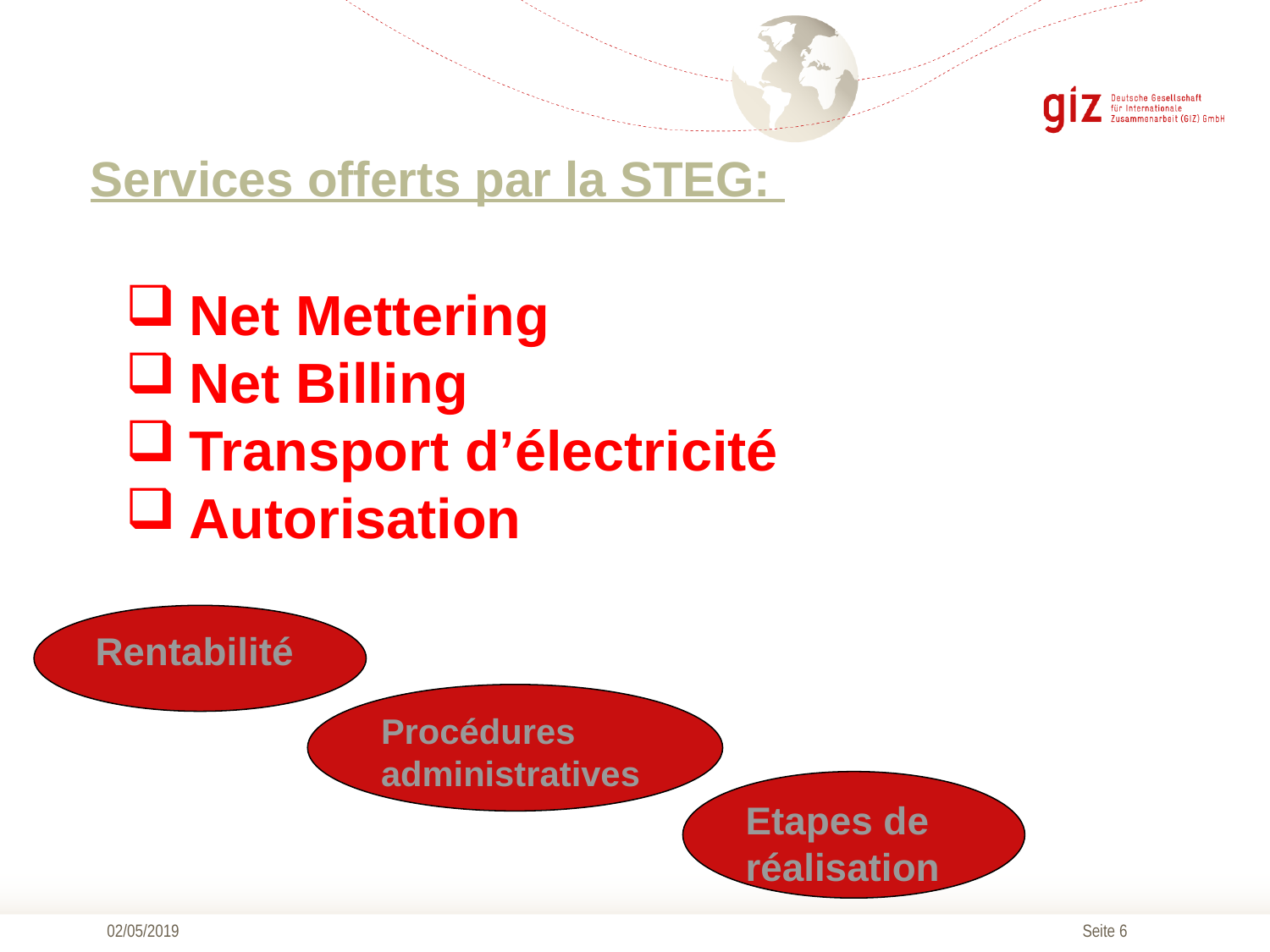

# Services offerts par la STEG:
Net Mettering
Net Billing
Transport d’électricité
Autorisation
Rentabilité
Procédures administratives
Etapes de réalisation
02/05/2019